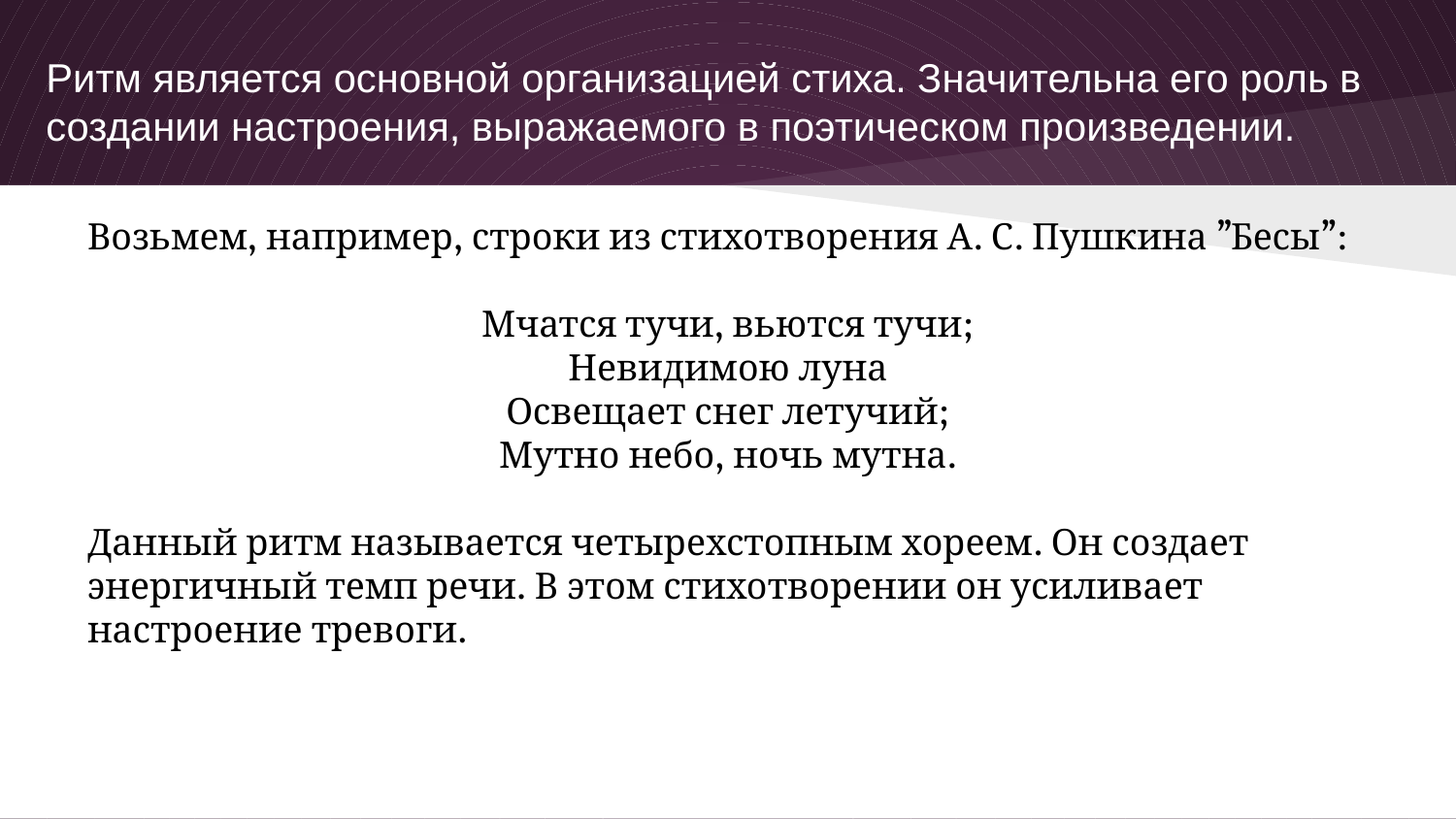

# Ритм является основной организацией стиха. Значительна его роль в создании настроения, выражаемого в поэтическом произведении.
Возьмем, например, строки из стихотворения А. С. Пушкина ”Бесы”:

Мчатся тучи, вьются тучи;
Невидимою луна
Освещает снег летучий;
Мутно небо, ночь мутна.

Данный ритм называется четырехстопным хореем. Он создает энергичный темп речи. В этом стихотворении он усиливает настроение тревоги.